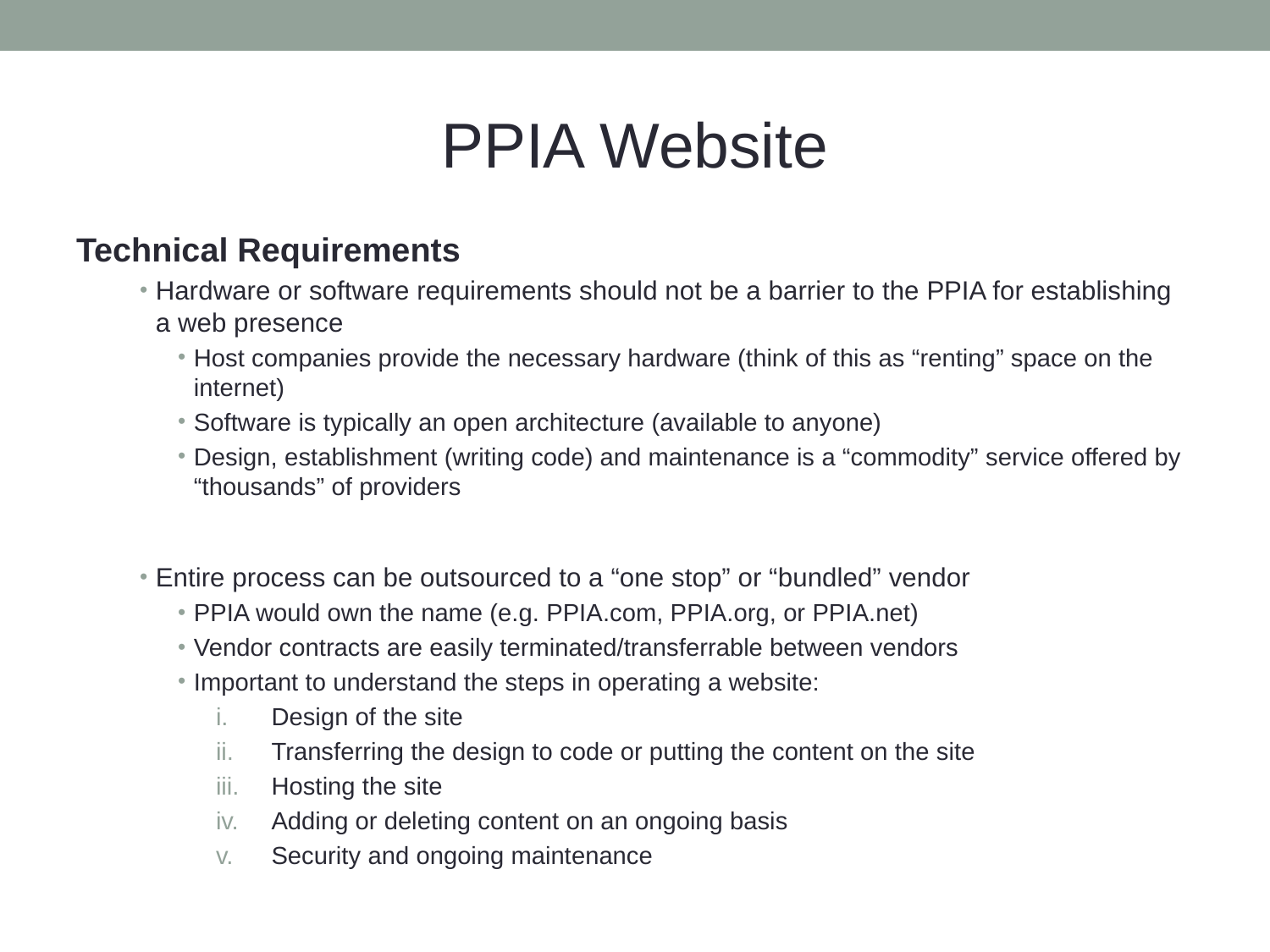

# PPIA Website
Technical Requirements
Hardware or software requirements should not be a barrier to the PPIA for establishing a web presence
Host companies provide the necessary hardware (think of this as “renting” space on the internet)
Software is typically an open architecture (available to anyone)
Design, establishment (writing code) and maintenance is a “commodity” service offered by “thousands” of providers

Entire process can be outsourced to a “one stop” or “bundled” vendor
PPIA would own the name (e.g. PPIA.com, PPIA.org, or PPIA.net)
Vendor contracts are easily terminated/transferrable between vendors
Important to understand the steps in operating a website:
Design of the site
Transferring the design to code or putting the content on the site
Hosting the site
Adding or deleting content on an ongoing basis
Security and ongoing maintenance